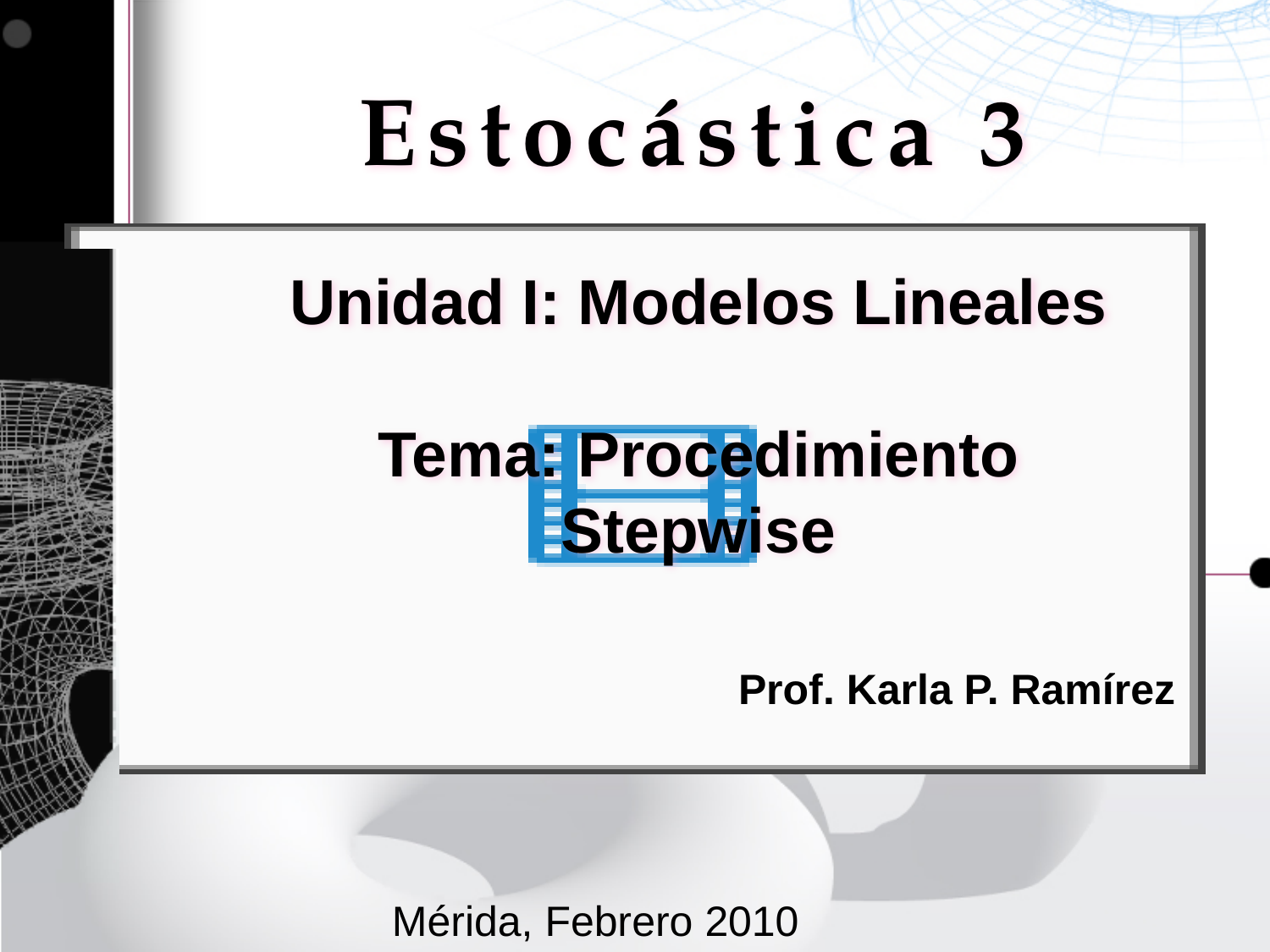

# Estocástica 3 Unidad I: Modelos Lineales Tema: Procedimiento Stepwise
Prof. Karla P. Ramírez
Mérida, Febrero 2010